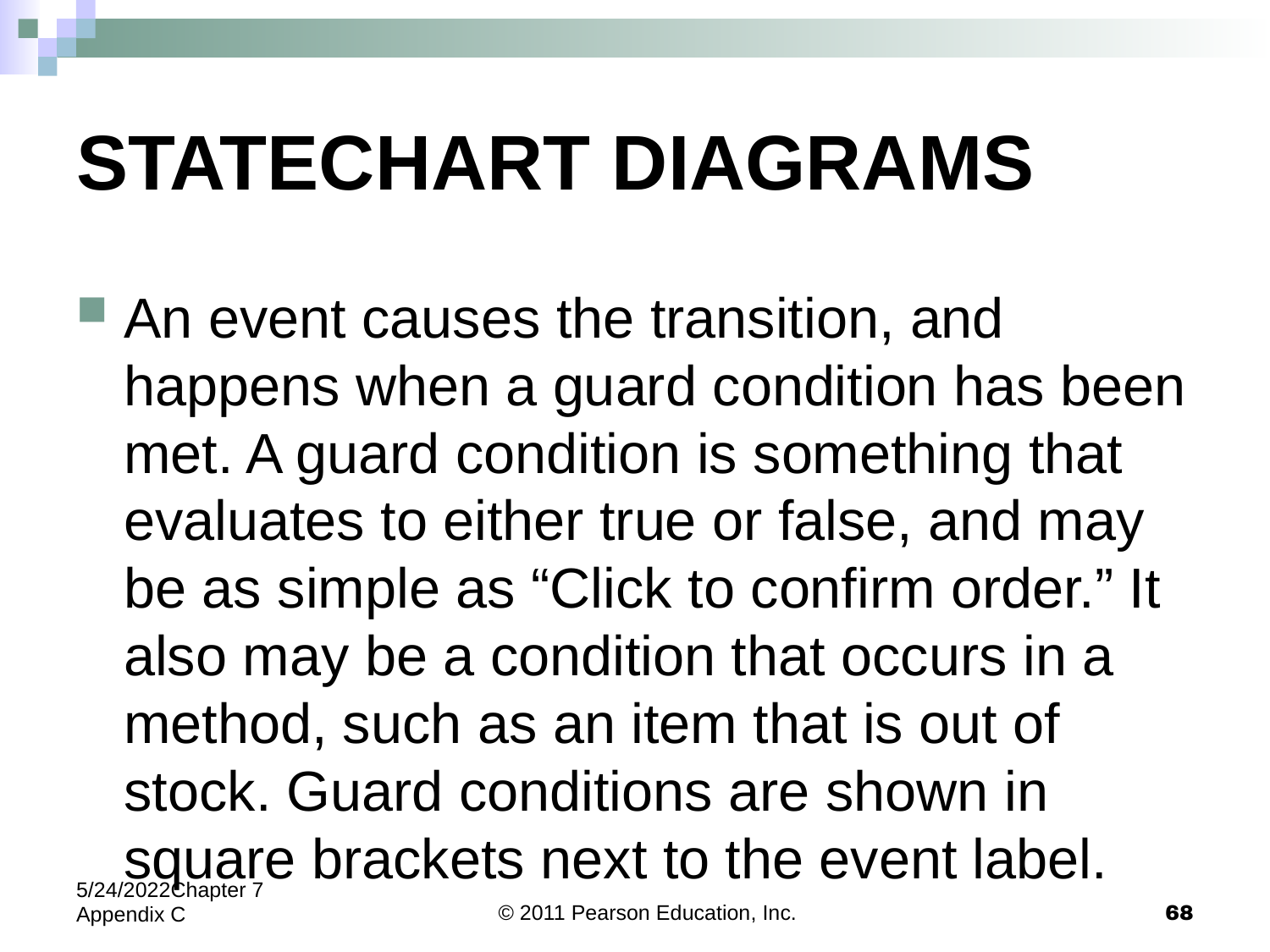

# STATECHART DIAGRAMS
An event causes the transition, and happens when a guard condition has been met. A guard condition is something that evaluates to either true or false, and may be as simple as “Click to confirm order.” It also may be a condition that occurs in a method, such as an item that is out of stock. Guard conditions are shown in square brackets next to the event label.
5/24/2022Chapter 7 Appendix C
© 2011 Pearson Education, Inc.
68